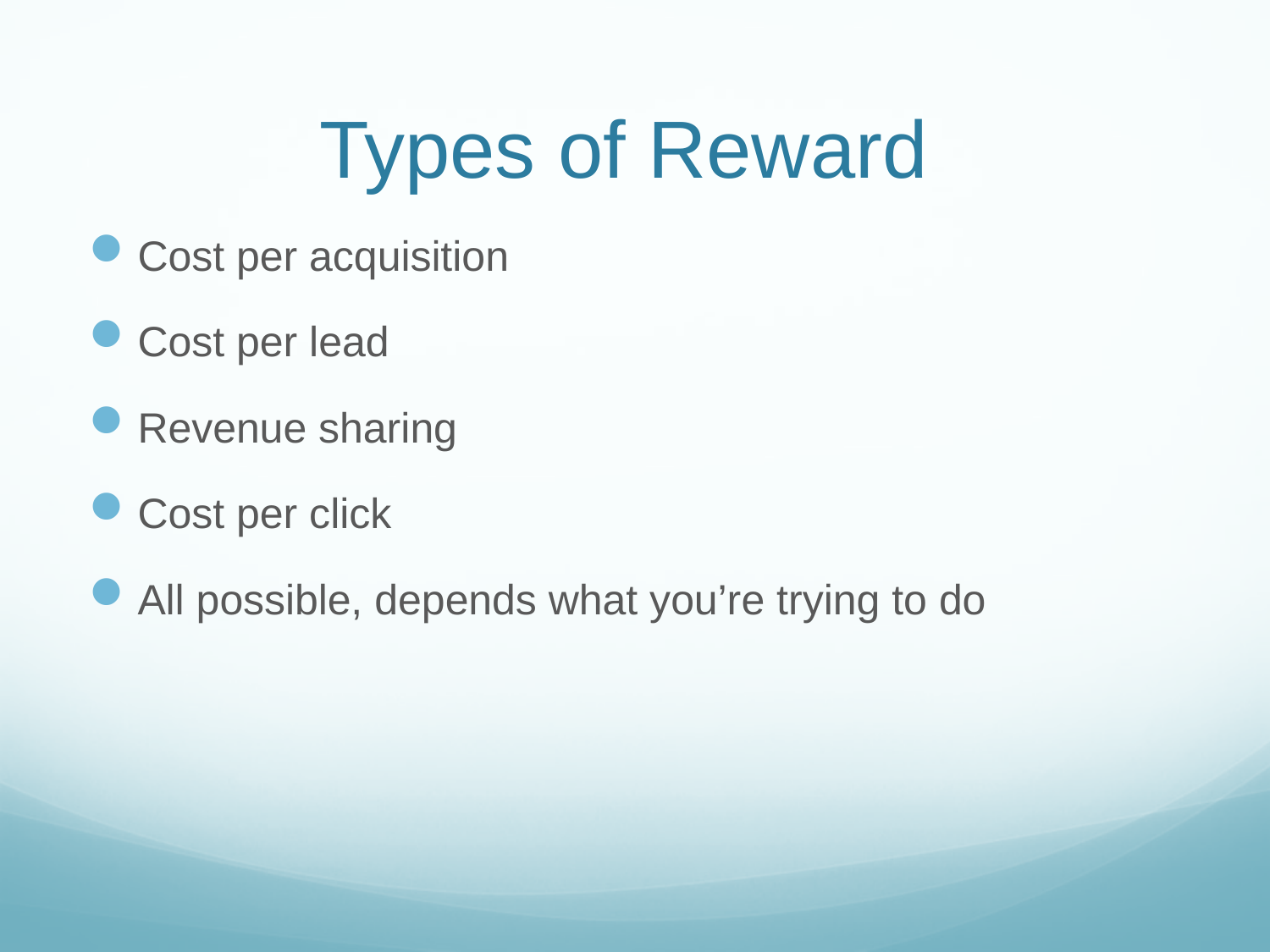

# Types of Reward
Cost per acquisition
Cost per lead
Revenue sharing
Cost per click
All possible, depends what you’re trying to do